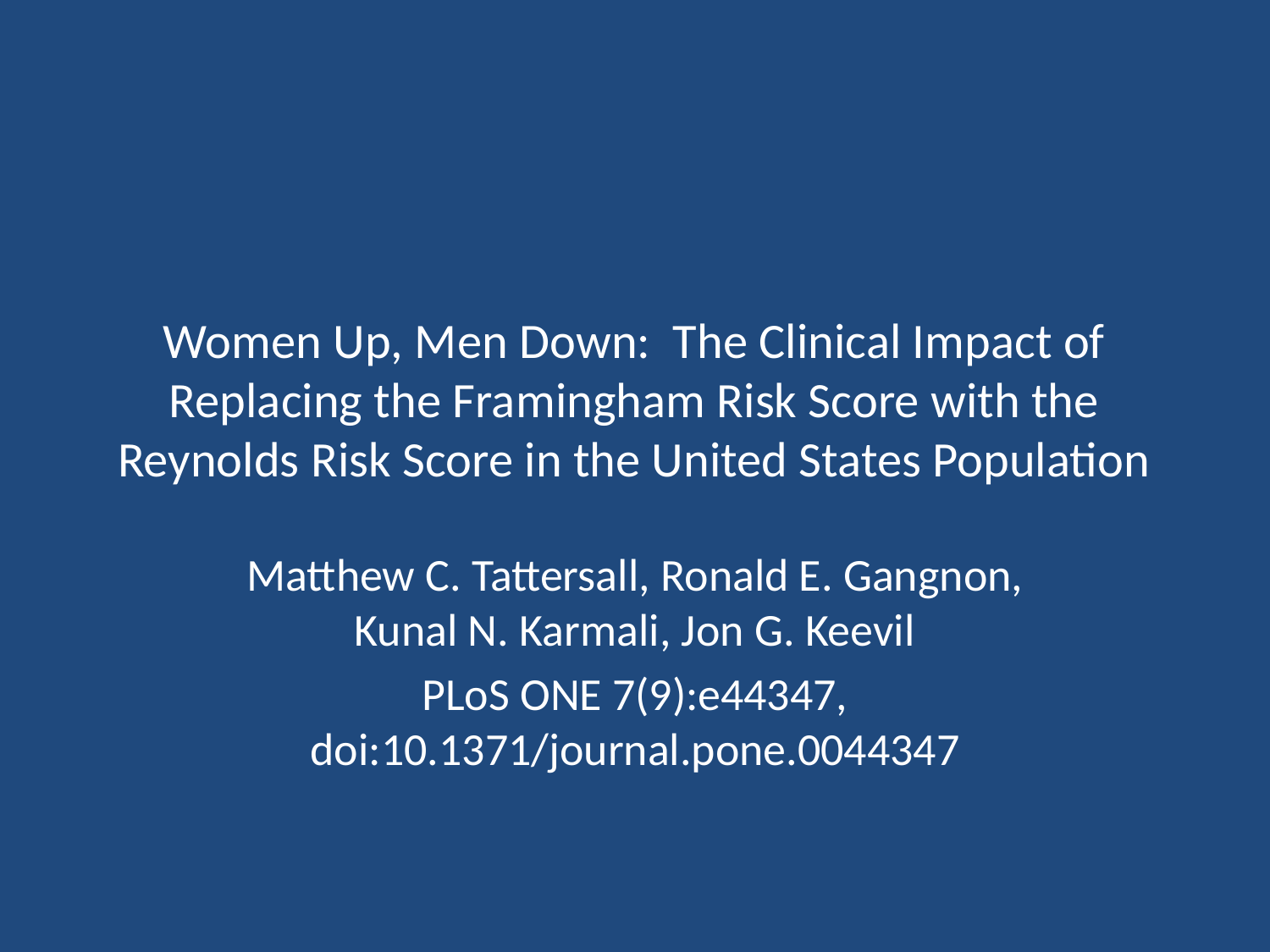

# Women Up, Men Down:  The Clinical Impact of Replacing the Framingham Risk Score with the Reynolds Risk Score in the United States Population
Matthew C. Tattersall, Ronald E. Gangnon, Kunal N. Karmali, Jon G. Keevil
PLoS ONE 7(9):e44347, doi:10.1371/journal.pone.0044347